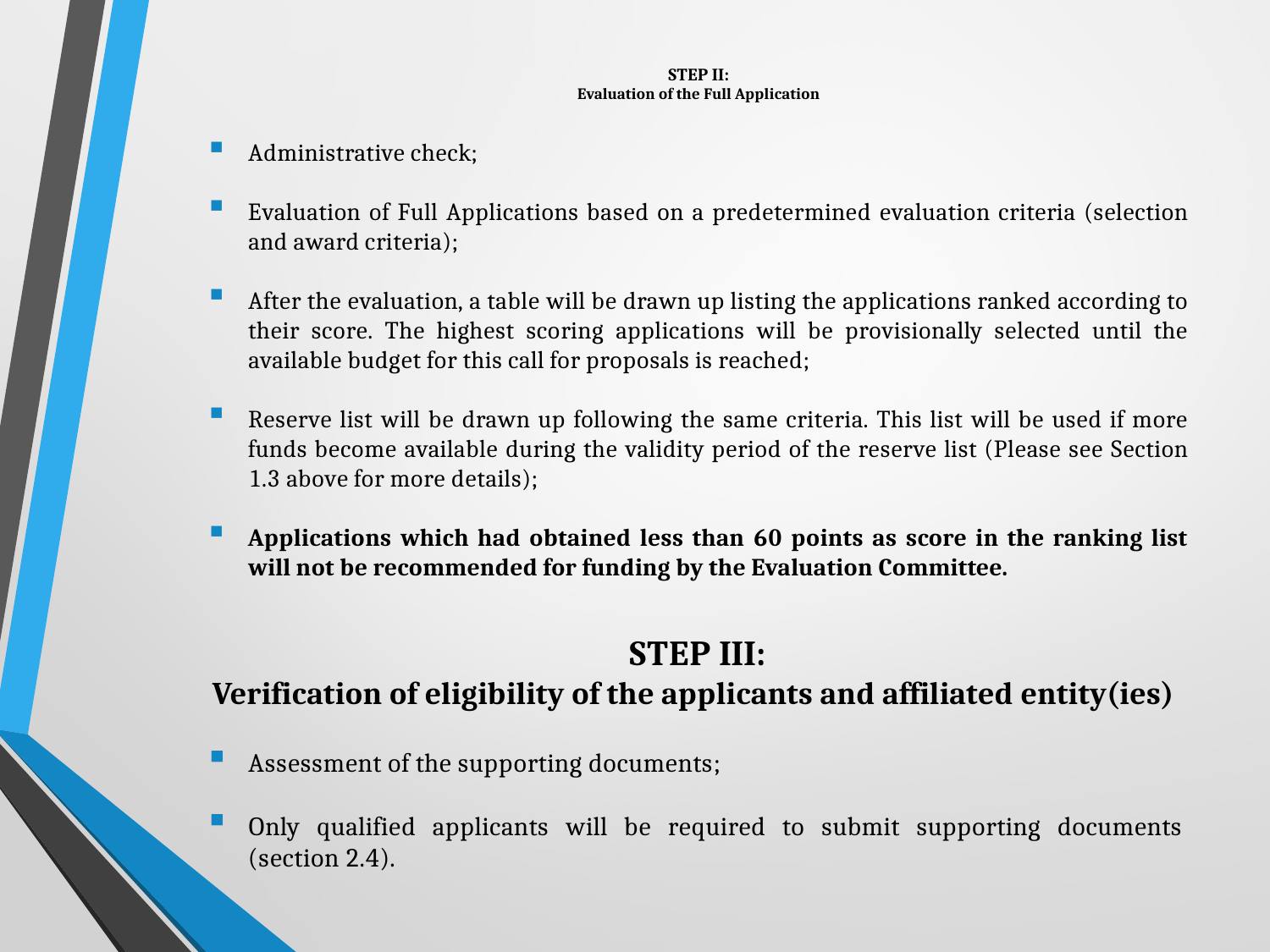

# STEP II: Evaluation of the Full Application
Administrative check;

Evaluation of Full Applications based on a predetermined evaluation criteria (selection and award criteria);

After the evaluation, a table will be drawn up listing the applications ranked according to their score. The highest scoring applications will be provisionally selected until the available budget for this call for proposals is reached;

Reserve list will be drawn up following the same criteria. This list will be used if more funds become available during the validity period of the reserve list (Please see Section 1.3 above for more details);

Applications which had obtained less than 60 points as score in the ranking list will not be recommended for funding by the Evaluation Committee.

STEP III:
Verification of eligibility of the applicants and affiliated entity(ies)
Assessment of the supporting documents;

Only qualified applicants will be required to submit supporting documents (section 2.4).